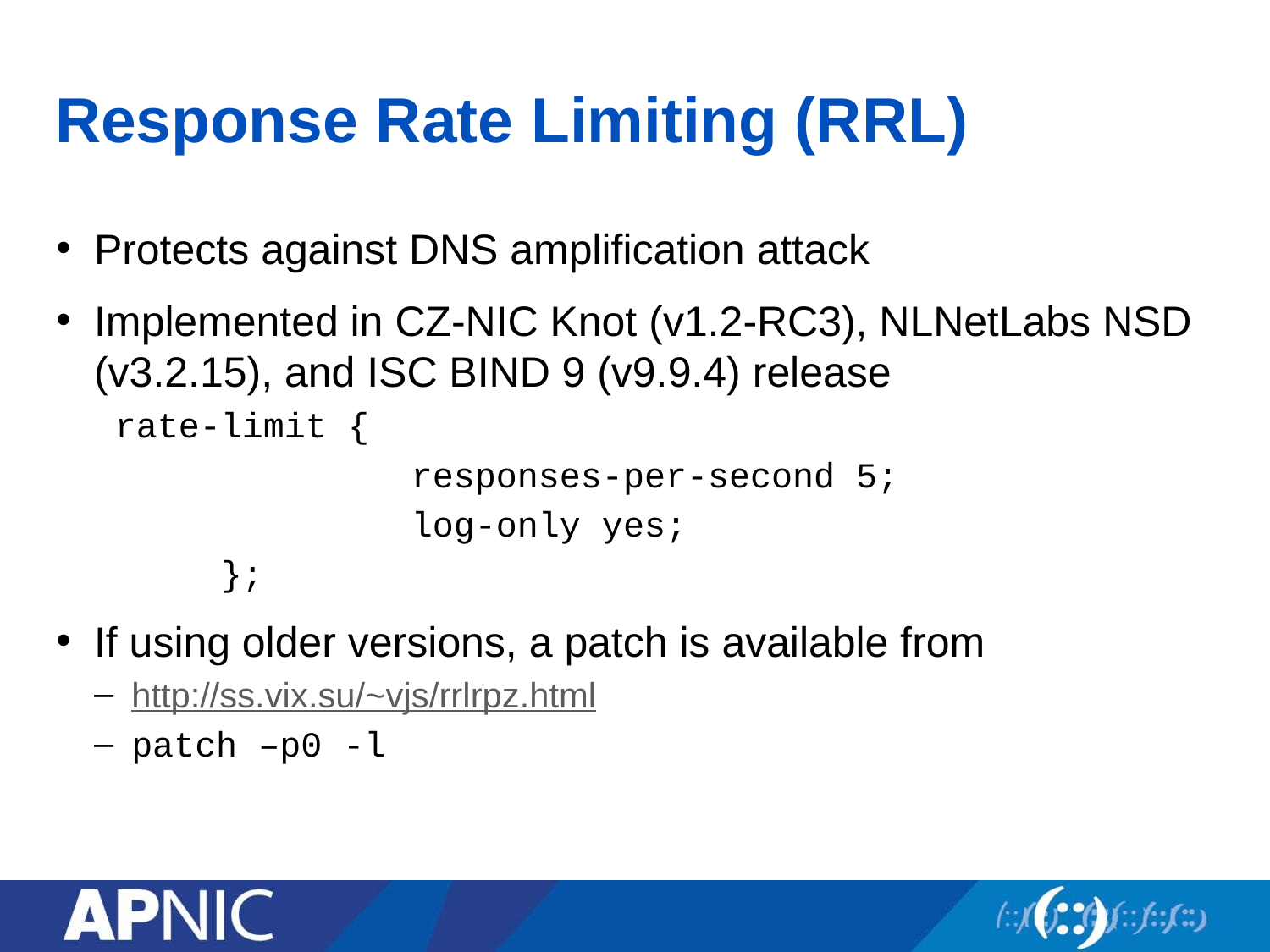

# Response Rate Limiting (RRL)
Protects against DNS amplification attack
Implemented in CZ-NIC Knot (v1.2-RC3), NLNetLabs NSD (v3.2.15), and ISC BIND 9 (v9.9.4) release
 rate-limit {
               responses-per-second 5;
               log-only yes;
      };
If using older versions, a patch is available from
http://ss.vix.su/~vjs/rrlrpz.html
patch –p0 -l